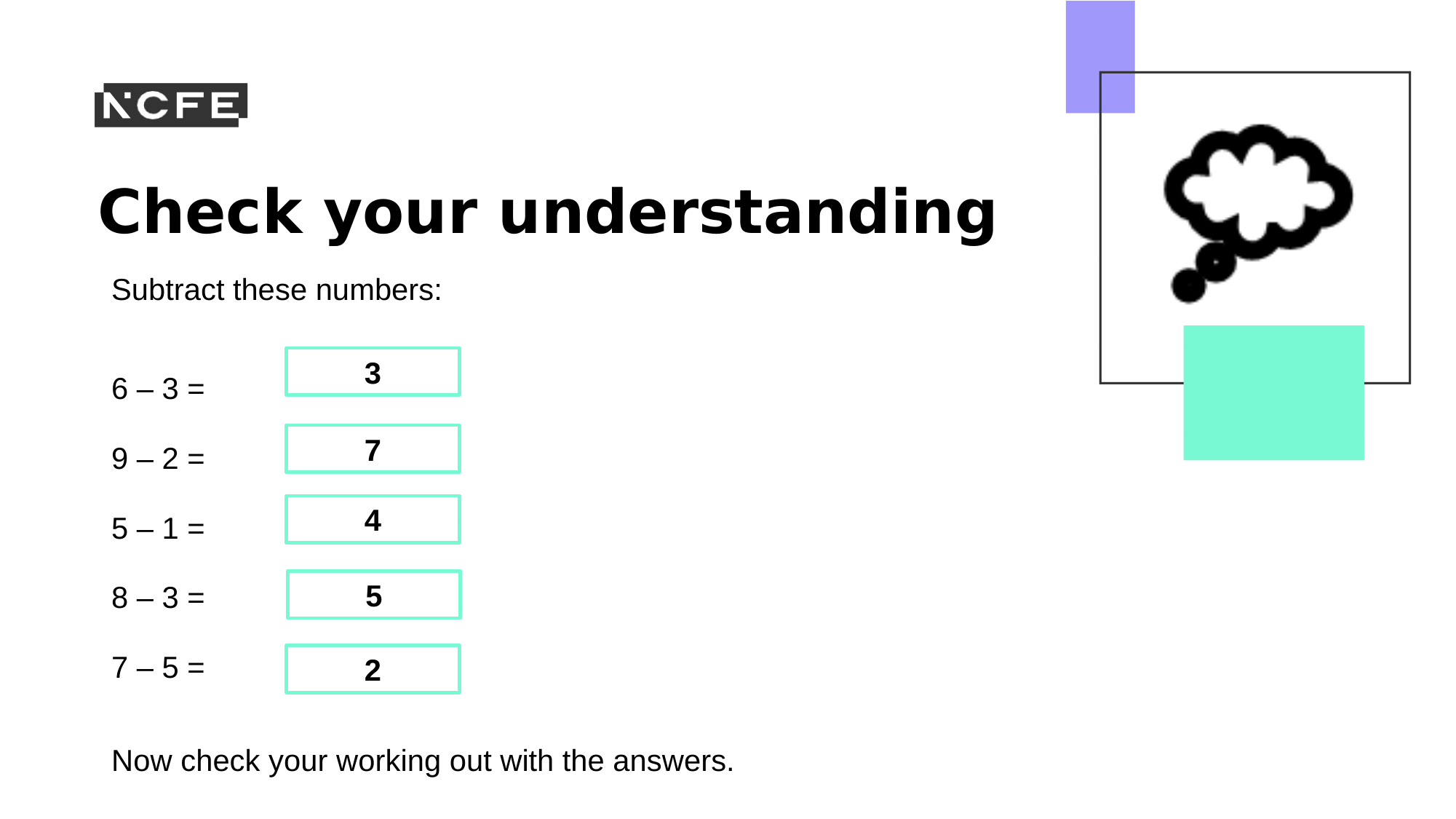

Subtract these numbers:

6 – 3 =
9 – 2 =
5 – 1 =
8 – 3 =
7 – 5 =
3
7
4
5
2
Now check your working out with the answers.